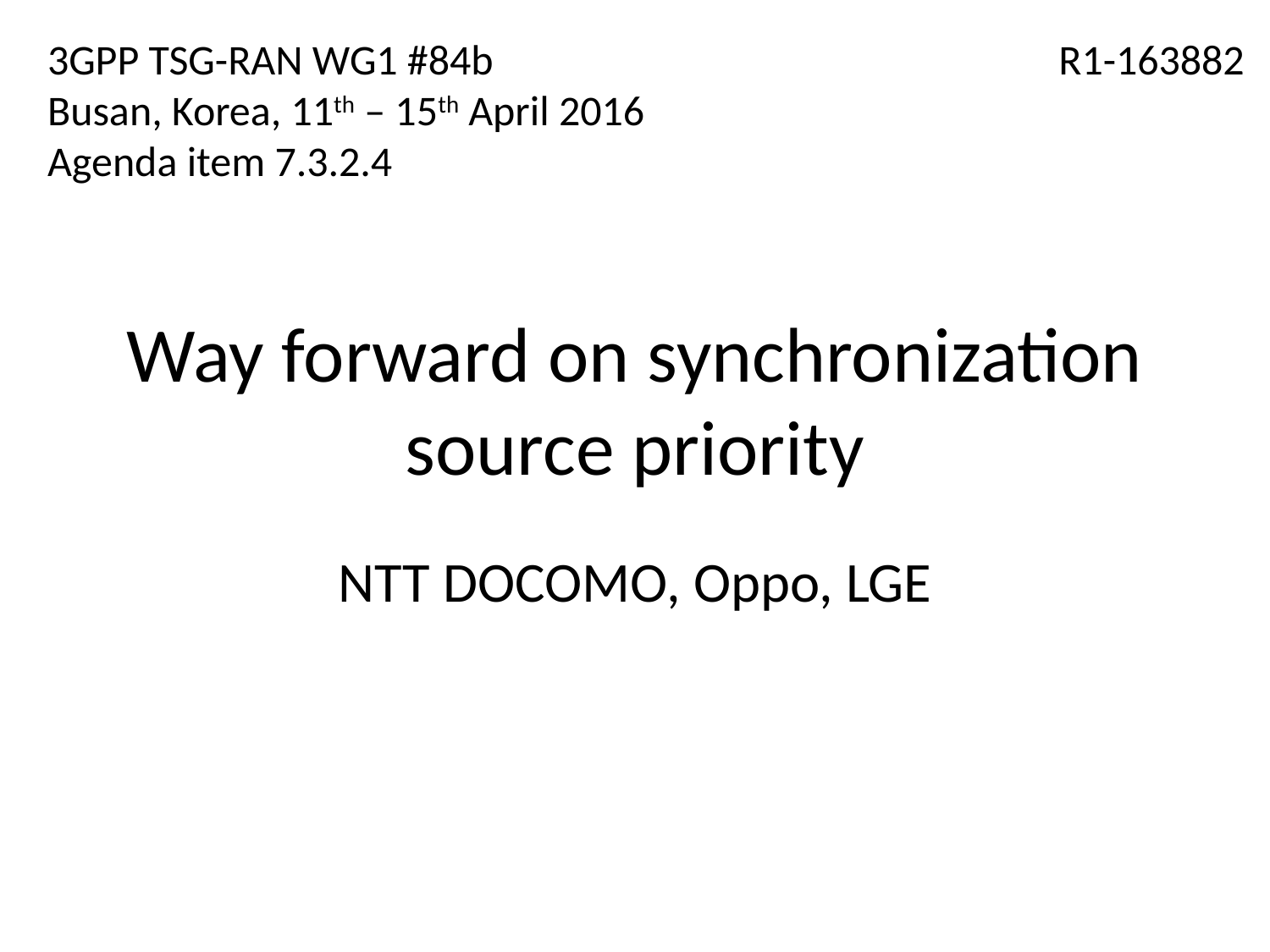

3GPP TSG-RAN WG1 #84b
Busan, Korea, 11th – 15th April 2016
Agenda item 7.3.2.4
R1-163882
# Way forward on synchronization source priority
NTT DOCOMO, Oppo, LGE